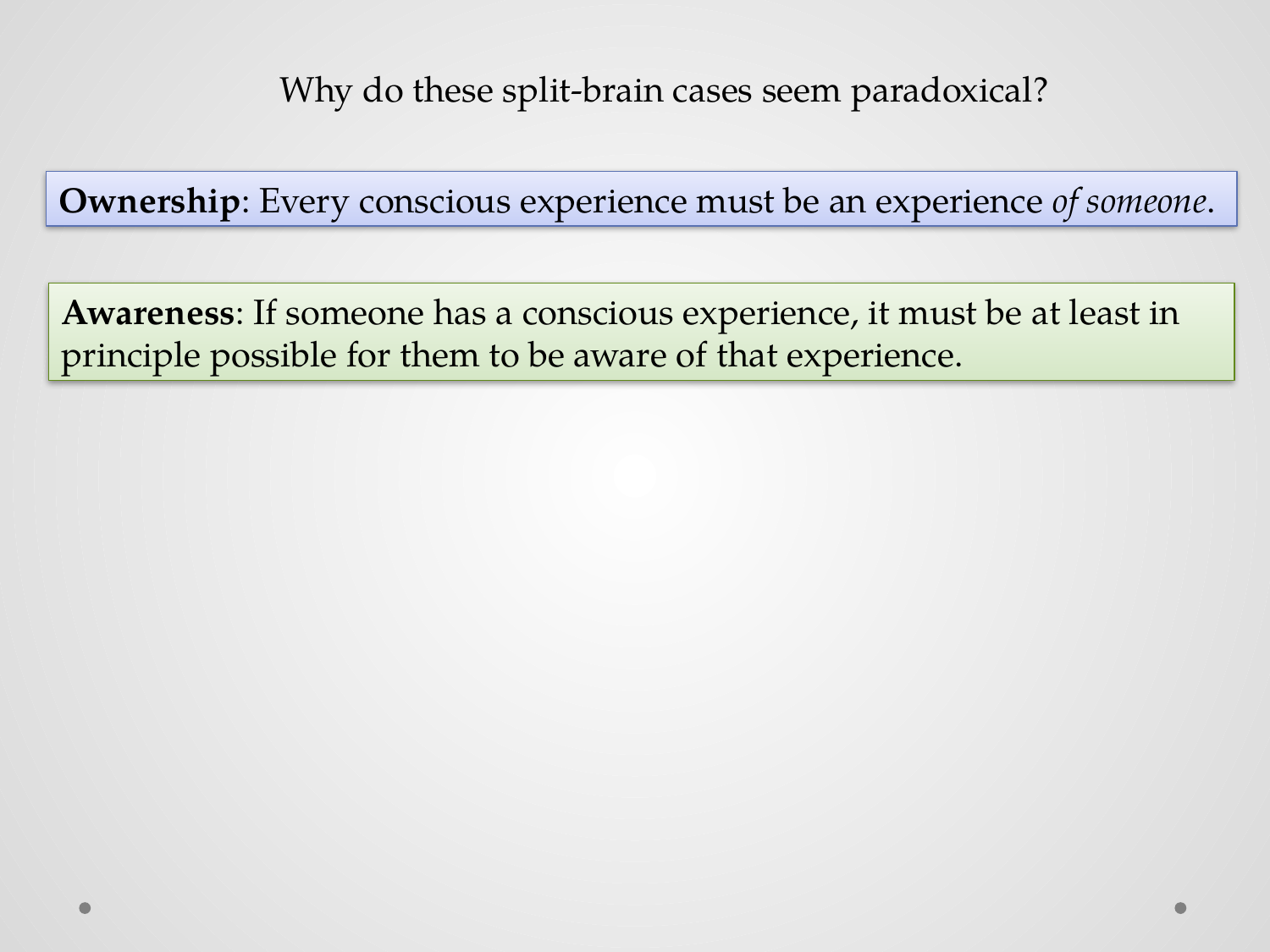

Why do these split-brain cases seem paradoxical?
Ownership: Every conscious experience must be an experience of someone.
Awareness: If someone has a conscious experience, it must be at least in principle possible for them to be aware of that experience.